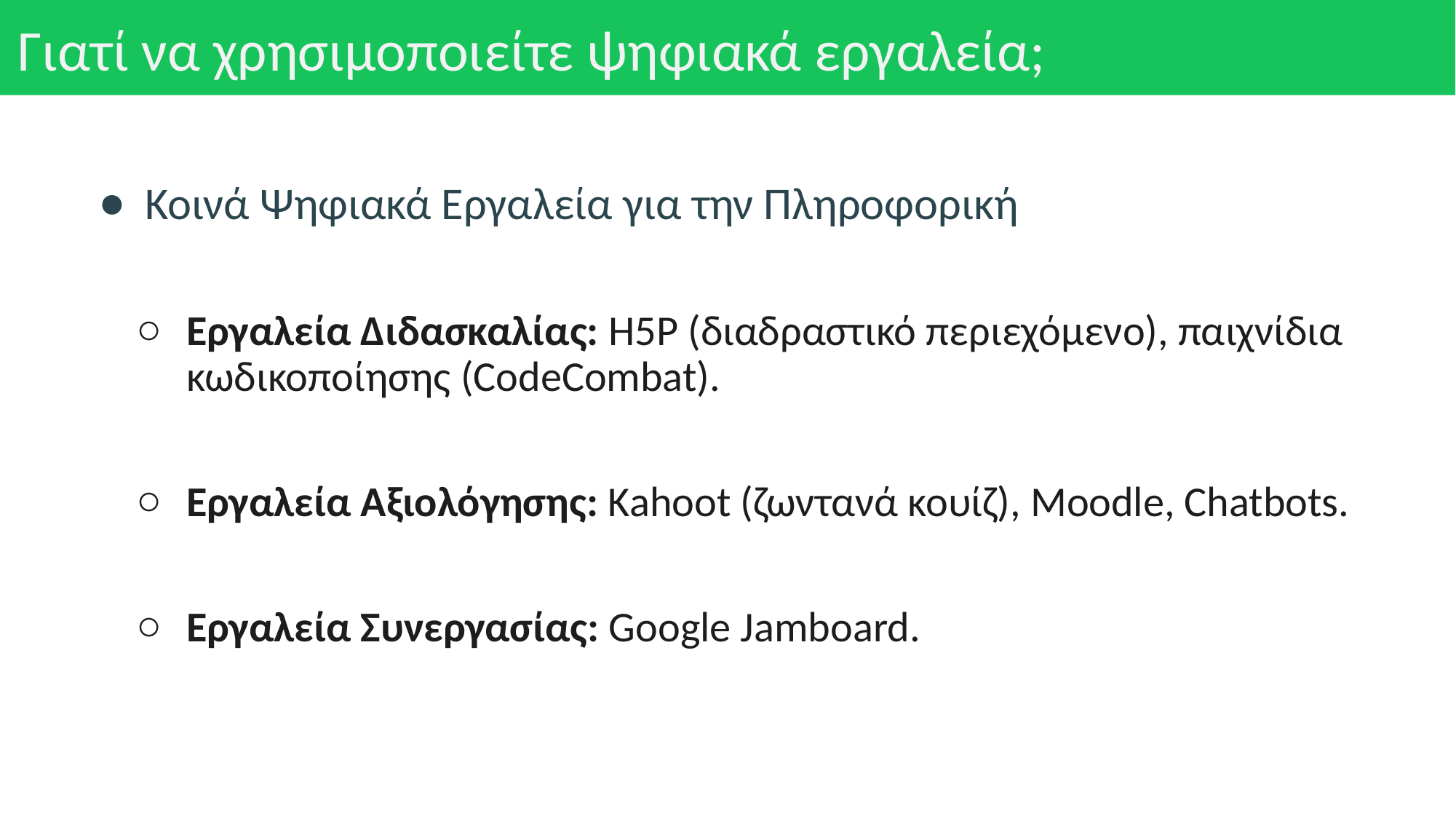

# Γιατί να χρησιμοποιείτε ψηφιακά εργαλεία;

Κοινά Ψηφιακά Εργαλεία για την Πληροφορική

Εργαλεία Διδασκαλίας: H5P (διαδραστικό περιεχόμενο), παιχνίδια κωδικοποίησης (CodeCombat).

Εργαλεία Αξιολόγησης: Kahoot (ζωντανά κουίζ), Moodle, Chatbots.

Εργαλεία Συνεργασίας: Google Jamboard.